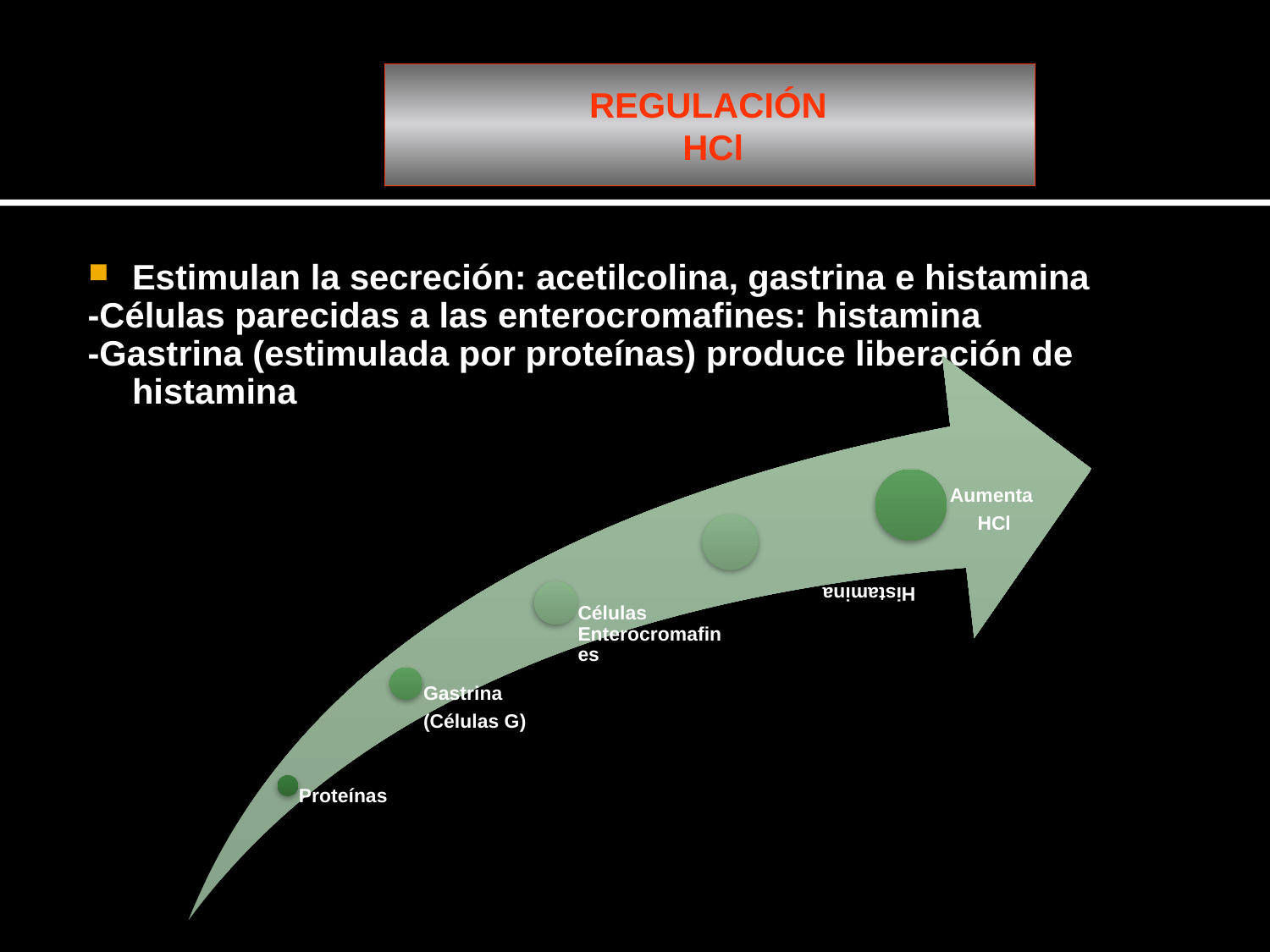

# REGULACIÓN HCl
Estimulan la secreción: acetilcolina, gastrina e histamina
-Células parecidas a las enterocromafines: histamina
-Gastrina (estimulada por proteínas) produce liberación de histamina

Proteínas
Gastrina
(Células G)
Células Enterocromafines
Histamina
Aumenta
HCl